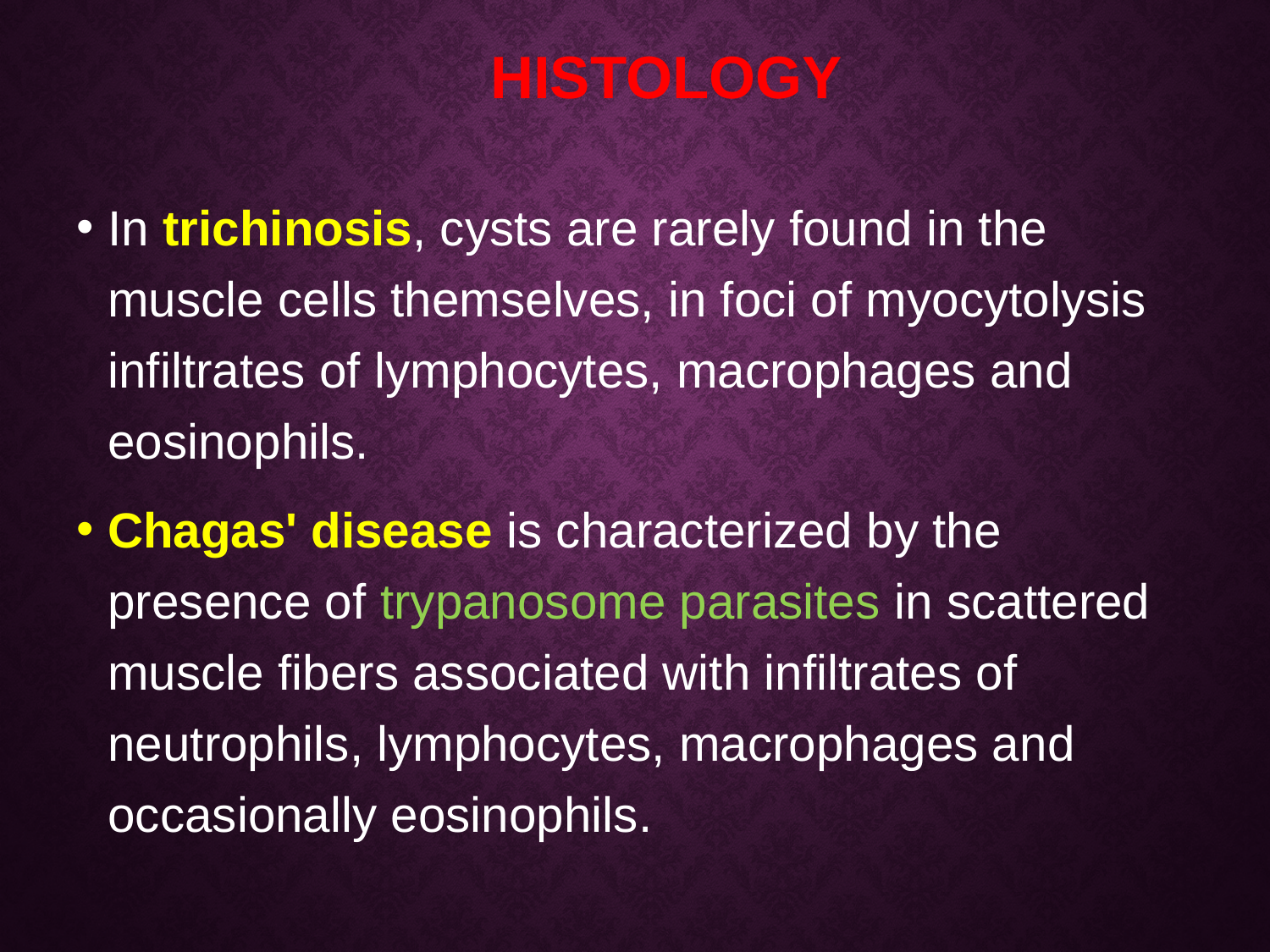

# Histology
In trichinosis, cysts are rarely found in the muscle cells themselves, in foci of myocytolysis infiltrates of lymphocytes, macrophages and eosinophils.
Chagas' disease is characterized by the presence of trypanosome parasites in scattered muscle fibers associated with infiltrates of neutrophils, lymphocytes, macrophages and occasionally eosinophils.